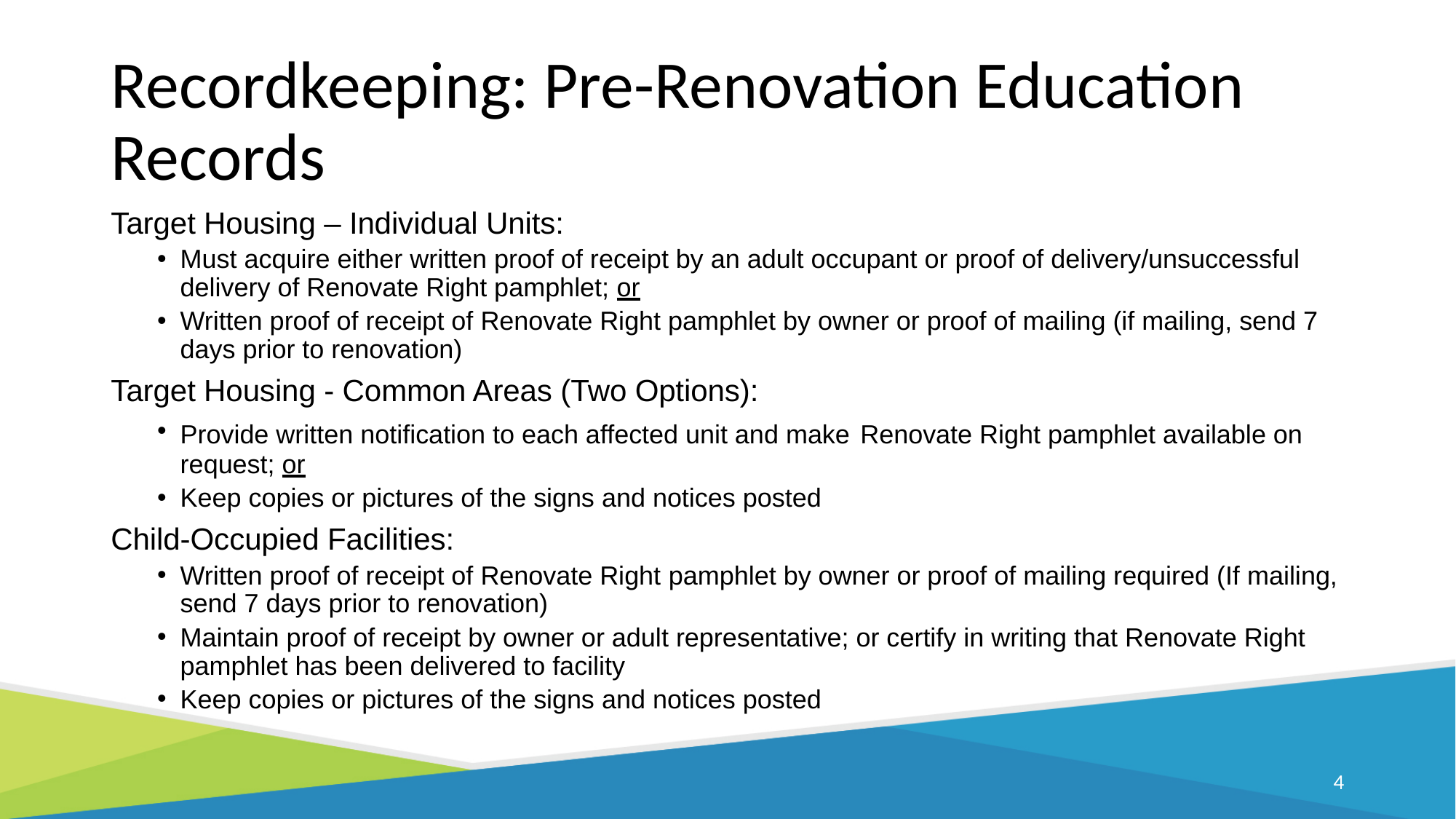

# Recordkeeping: Pre-Renovation Education Records
Target Housing – Individual Units:
Must acquire either written proof of receipt by an adult occupant or proof of delivery/unsuccessful delivery of Renovate Right pamphlet; or
Written proof of receipt of Renovate Right pamphlet by owner or proof of mailing (if mailing, send 7 days prior to renovation)
Target Housing - Common Areas (Two Options):
Provide written notification to each affected unit and make Renovate Right pamphlet available on request; or
Keep copies or pictures of the signs and notices posted
Child-Occupied Facilities:
Written proof of receipt of Renovate Right pamphlet by owner or proof of mailing required (If mailing, send 7 days prior to renovation)
Maintain proof of receipt by owner or adult representative; or certify in writing that Renovate Right pamphlet has been delivered to facility
Keep copies or pictures of the signs and notices posted
4